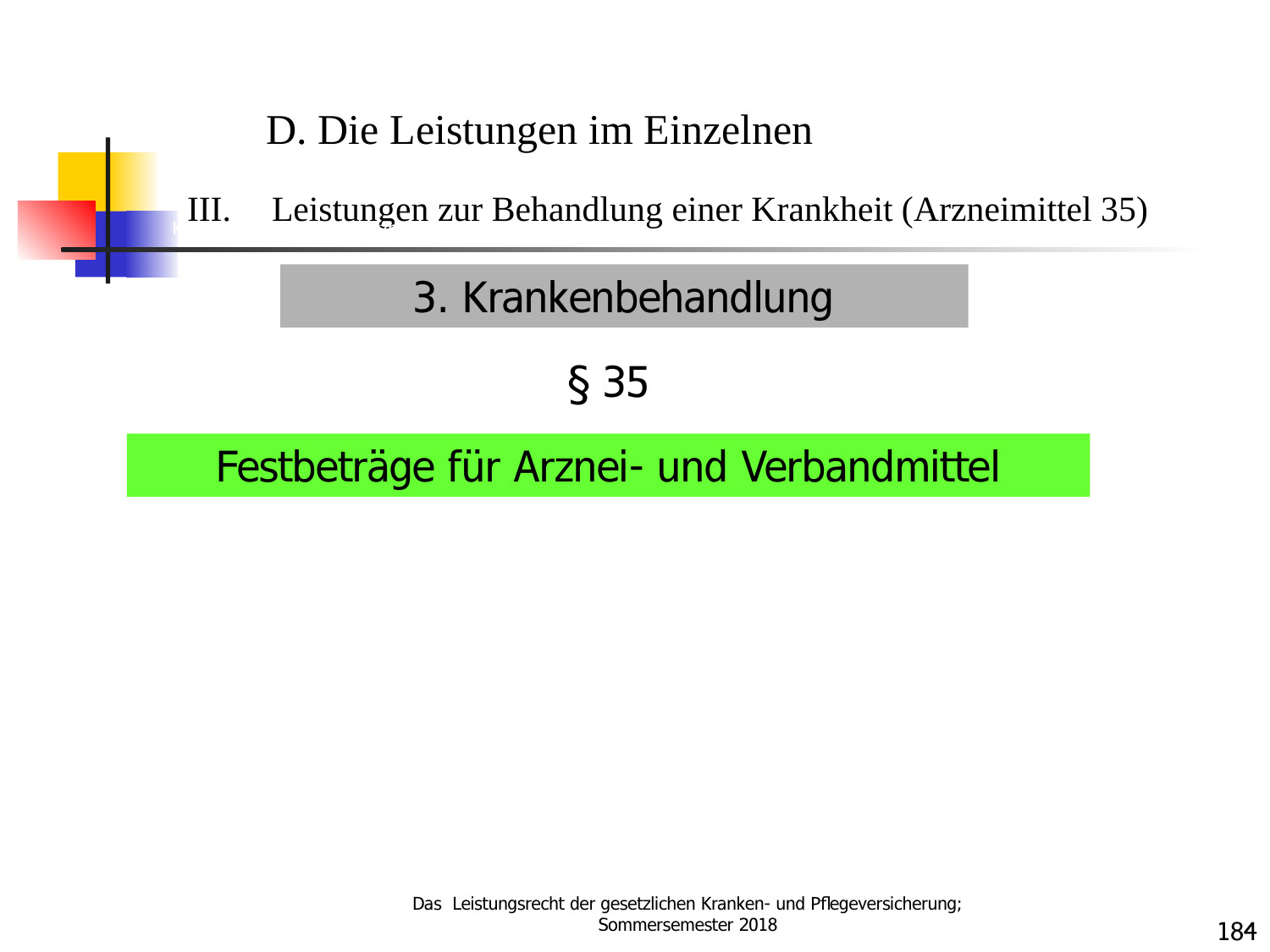

Krankenbehandlung 35 (Arzneimittel)
D. Die Leistungen im Einzelnen

Leistungen zur Behandlung einer Krankheit (Arzneimittel 35)
3. Krankenbehandlung
§ 35
Festbeträge für Arznei- und Verbandmittel
Krankheit
Das  Leistungsrecht der gesetzlichen Kranken- und Pflegeversicherung; Sommersemester 2018
184